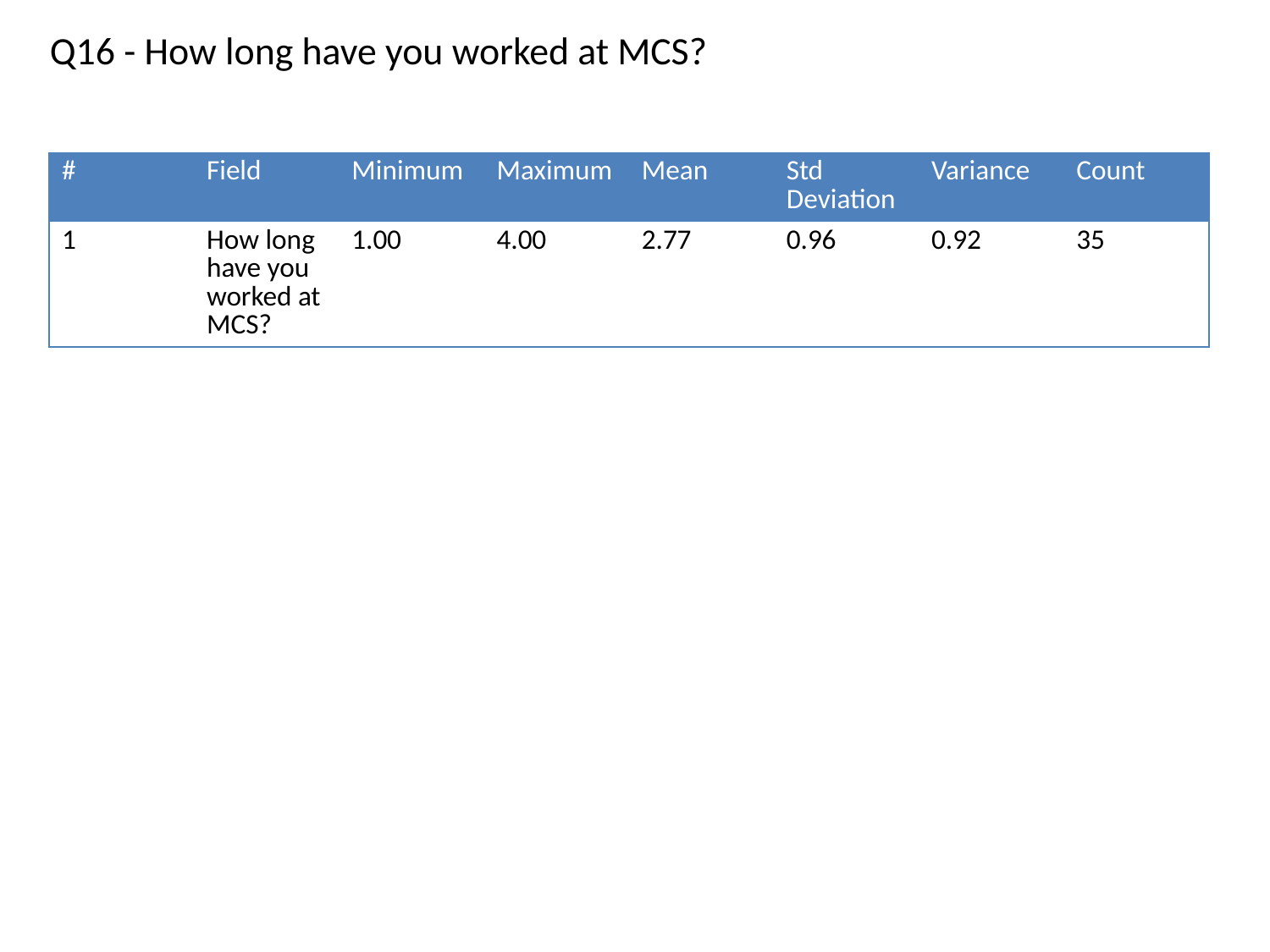

Q16 - How long have you worked at MCS?
| # | Field | Minimum | Maximum | Mean | Std Deviation | Variance | Count |
| --- | --- | --- | --- | --- | --- | --- | --- |
| 1 | How long have you worked at MCS? | 1.00 | 4.00 | 2.77 | 0.96 | 0.92 | 35 |